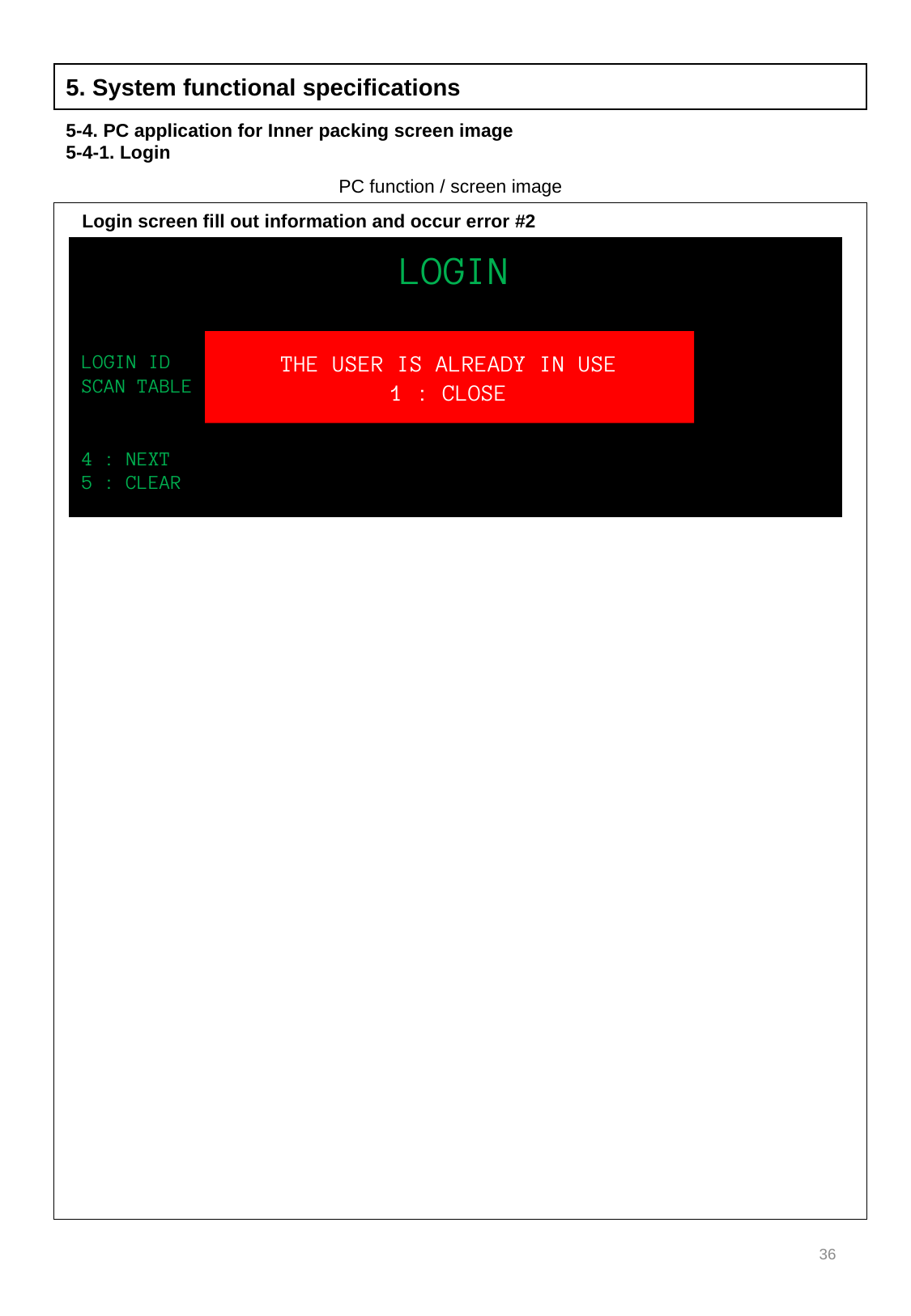

5. System functional specifications
5-4. PC application for Inner packing screen image
5-4-1. Login
PC function / screen image

Login screen fill out information and occur error #2

LOGIN
THE USER IS ALREADY IN USE
1 : CLOSE
LOGIN ID 		: EX1234
SCAN TABLE ID	: 00001

4 : NEXT
5 : CLEAR
36